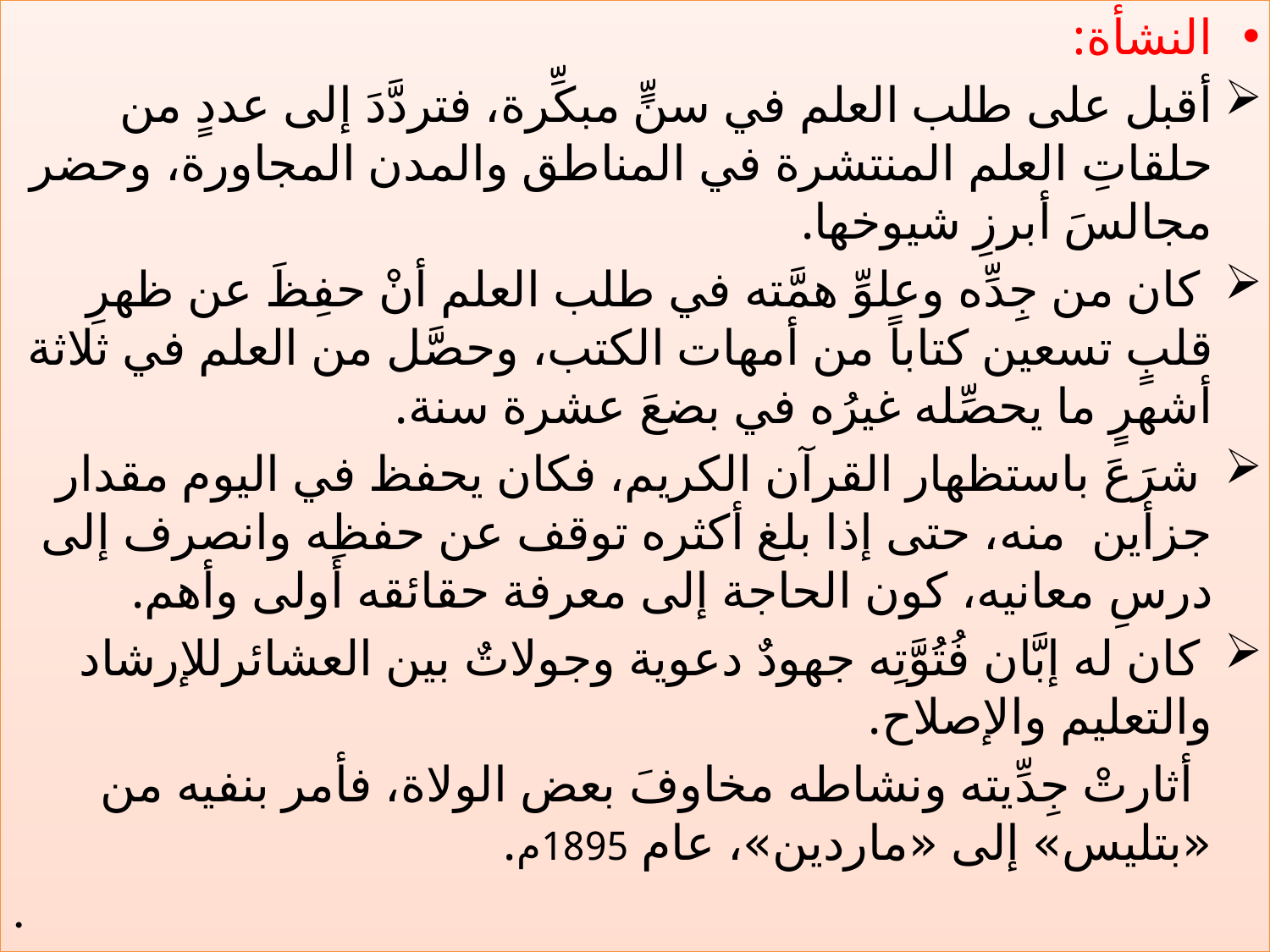

النشأة:
أقبل على طلب العلم في سنٍّ مبكِّرة، فتردَّدَ إلى عددٍ من حلقاتِ العلم المنتشرة في المناطق والمدن المجاورة، وحضر مجالسَ أبرزِ شيوخها.
 كان من جِدِّه وعلوِّ همَّته في طلب العلم أنْ حفِظَ عن ظهرِ قلبٍ تسعين كتاباً من أمهات الكتب، وحصَّل من العلم في ثلاثة أشهرٍ ما يحصِّله غيرُه في بضعَ عشرة سنة.
 شرَعَ باستظهار القرآن الكريم، فكان يحفظ في اليوم مقدار جزأين  منه، حتى إذا بلغ أكثره توقف عن حفظِه وانصرف إلى درسِ معانيه، كون الحاجة إلى معرفة حقائقه أولى وأهم.
 كان له إبَّان فُتُوَّتِه جهودٌ دعوية وجولاتٌ بين العشائرللإرشاد والتعليم والإصلاح.
     أثارتْ جِدِّيته ونشاطه مخاوفَ بعض الولاة، فأمر بنفيه من «بتليس» إلى «ماردين»، عام 1895م.
.